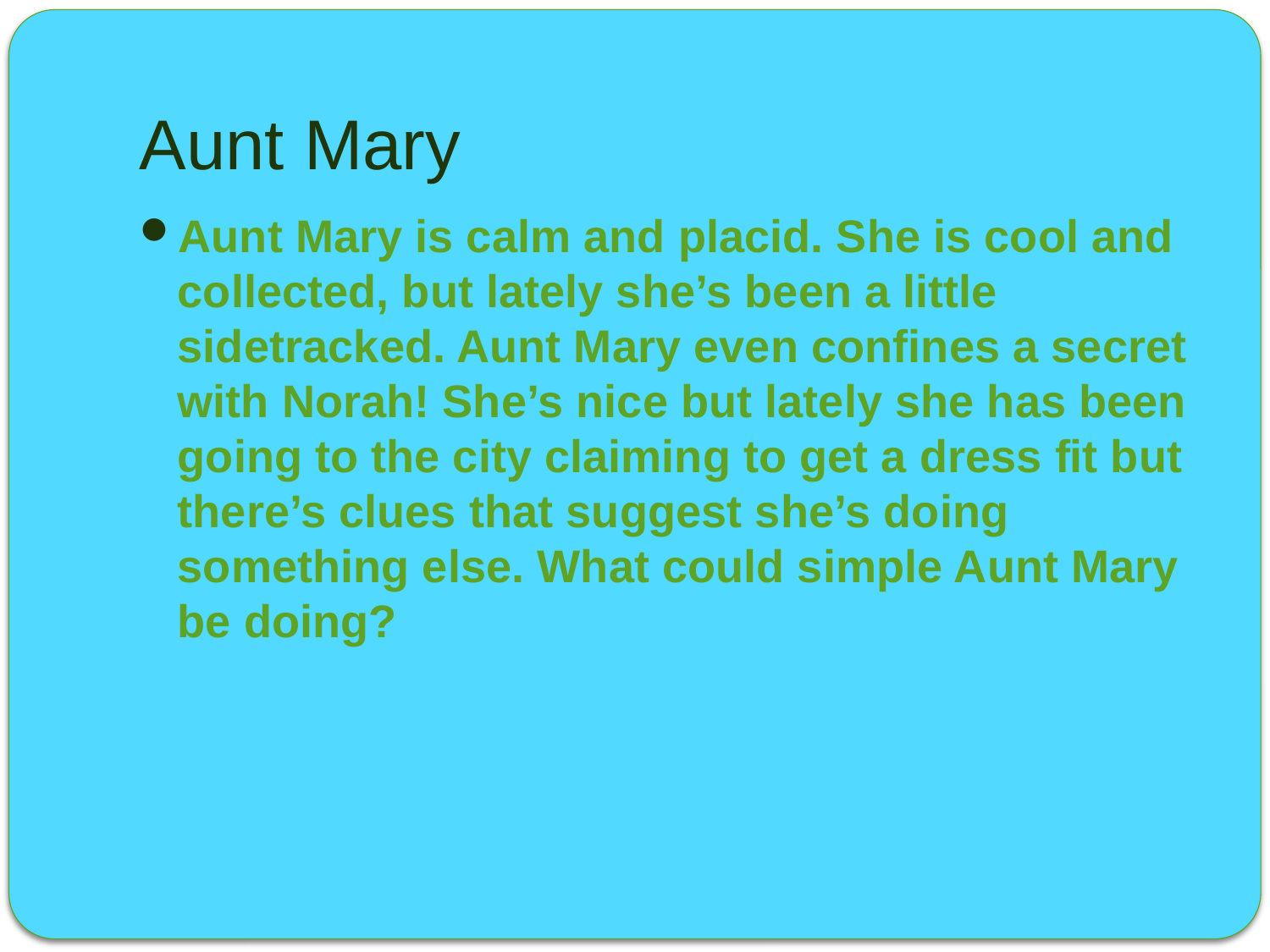

# Aunt Mary
Aunt Mary is calm and placid. She is cool and collected, but lately she’s been a little sidetracked. Aunt Mary even confines a secret with Norah! She’s nice but lately she has been going to the city claiming to get a dress fit but there’s clues that suggest she’s doing something else. What could simple Aunt Mary be doing?